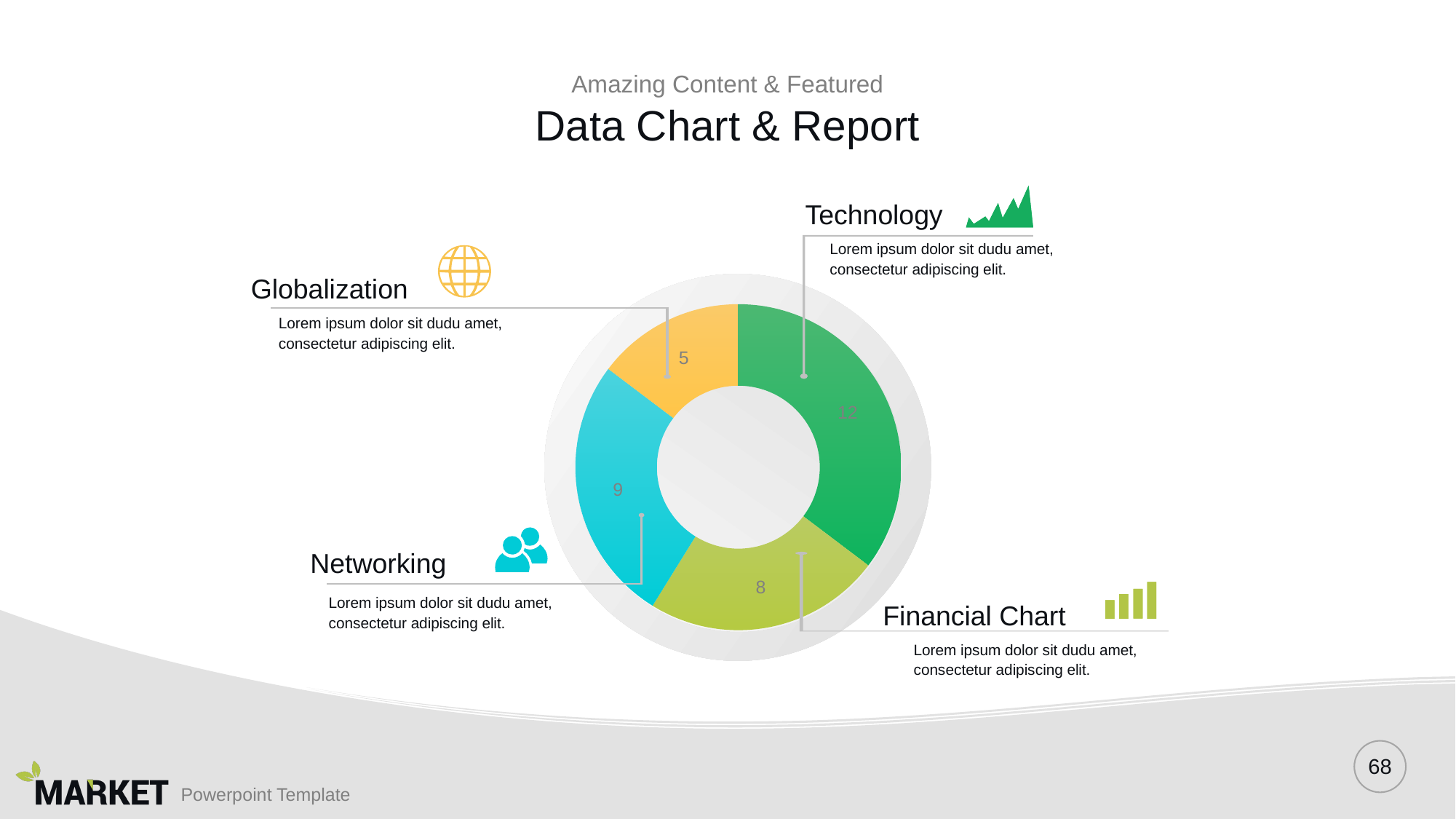

Amazing Content & Featured
# Data Chart & Report

Technology
Lorem ipsum dolor sit dudu amet, consectetur adipiscing elit.

Globalization
Lorem ipsum dolor sit dudu amet, consectetur adipiscing elit.

### Chart

| Category | Sales |
|---|---|
| 1st Qtr | 12.0 |
| 2nd Qtr | 8.0 |

Networking
Lorem ipsum dolor sit dudu amet, consectetur adipiscing elit.

Financial Chart
Lorem ipsum dolor sit dudu amet, consectetur adipiscing elit.